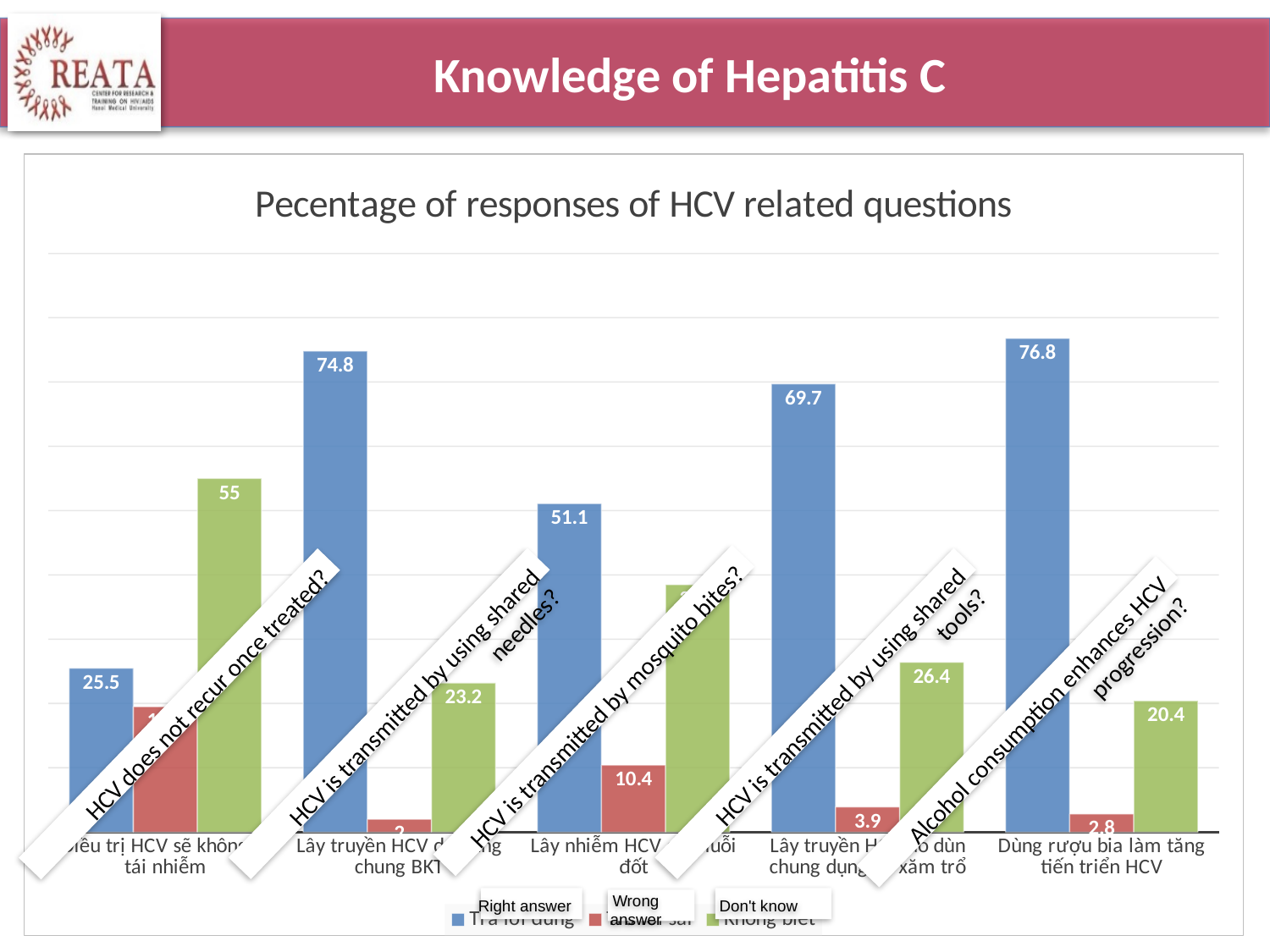

# Knowledge of Hepatitis C

### Chart: Pecentage of responses of HCV related questions

| Category | Trả lời đúng | Trả lời sai | Không biết |
|---|---|---|---|
| Điều trị HCV sẽ không bi tái nhiễm | 25.5 | 19.5 | 55.0 |
| Lây truyền HCV do dùng chung BKT | 74.8 | 2.0 | 23.2 |
| Lây nhiễm HCV do muỗi đốt | 51.1 | 10.4 | 38.5 |
| Lây truyền HCV do dùn chung dụng cụ xăm trổ | 69.7 | 3.9 | 26.4 |
| Dùng rượu bia làm tăng tiến triển HCV | 76.8 | 2.8 | 20.4 |
HCV is transmitted by mosquito bites?
HCV is transmitted by using shared needles?
HCV is transmitted by using shared tools?
HCV does not recur once treated?
Alcohol consumption enhances HCV progression?
Wrong answer
sds
sds
Right answer
sds
Don't know